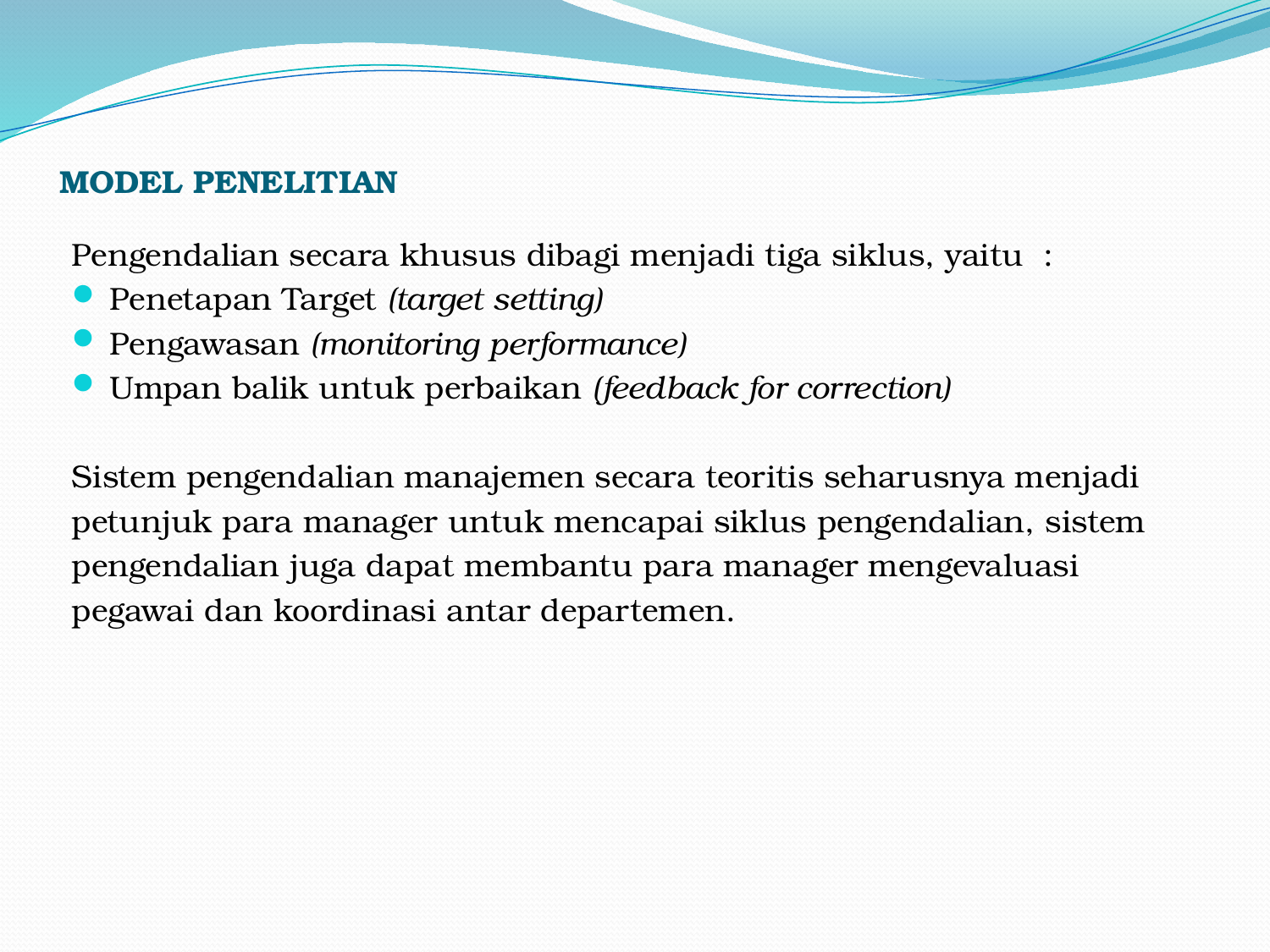

# MODEL PENELITIAN
Pengendalian secara khusus dibagi menjadi tiga siklus, yaitu  :
Penetapan Target (target setting)
Pengawasan (monitoring performance)
Umpan balik untuk perbaikan (feedback for correction)

Sistem pengendalian manajemen secara teoritis seharusnya menjadi
petunjuk para manager untuk mencapai siklus pengendalian, sistem
pengendalian juga dapat membantu para manager mengevaluasi
pegawai dan koordinasi antar departemen.